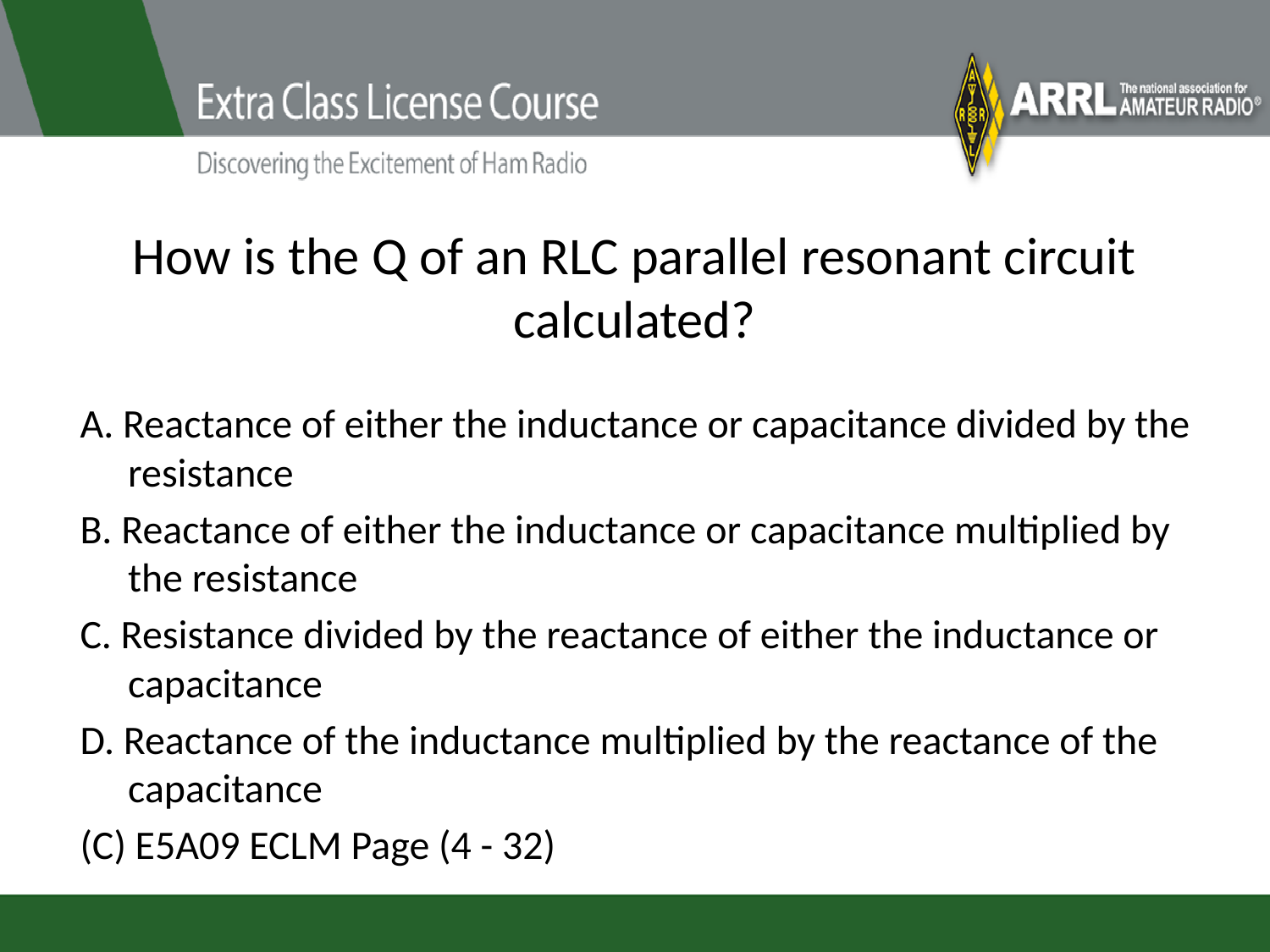

# How is the Q of an RLC parallel resonant circuit calculated?
A. Reactance of either the inductance or capacitance divided by the resistance
B. Reactance of either the inductance or capacitance multiplied by the resistance
C. Resistance divided by the reactance of either the inductance or capacitance
D. Reactance of the inductance multiplied by the reactance of the capacitance
(C) E5A09 ECLM Page (4 - 32)